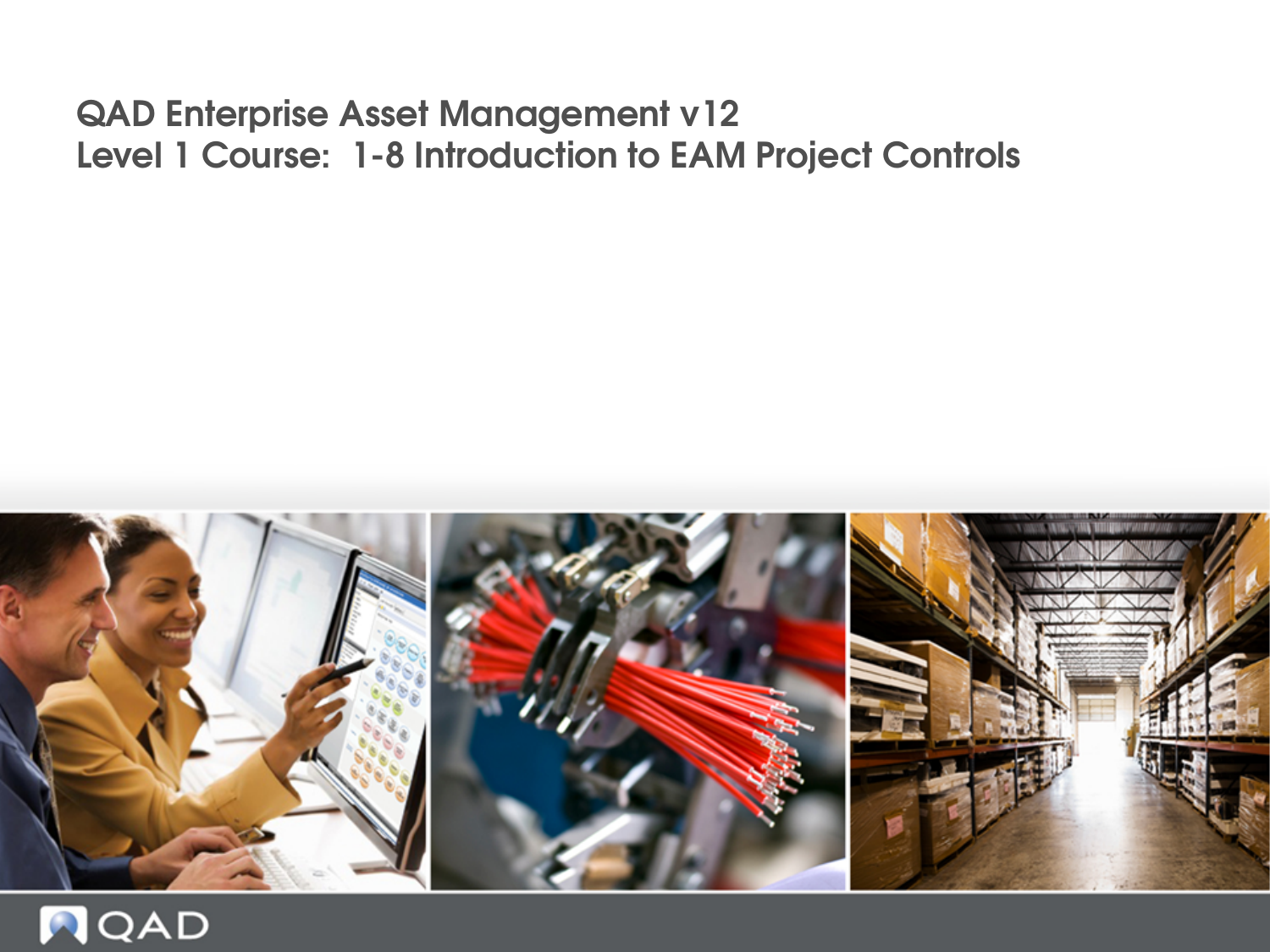

# QAD Enterprise Asset Management v12 Level 1 Course:  1-8 Introduction to EAM Project Controls